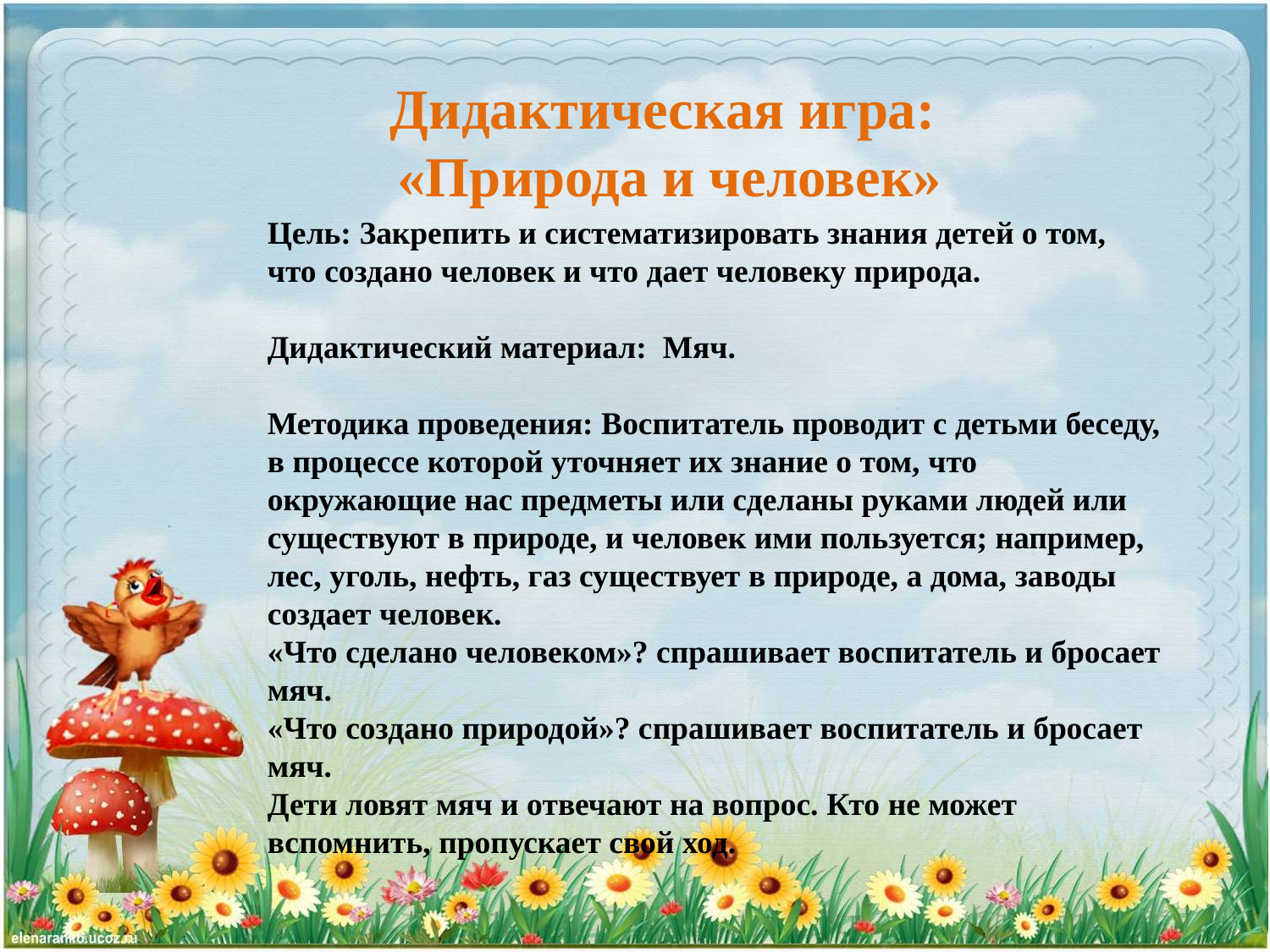

Дидактическая игра:
«Природа и человек»

Цель: Закрепить и систематизировать знания детей о том, что создано человек и что дает человеку природа.

Дидактический материал:  Мяч.

Методика проведения: Воспитатель проводит с детьми беседу, в процессе которой уточняет их знание о том, что окружающие нас предметы или сделаны руками людей или существуют в природе, и человек ими пользуется; например, лес, уголь, нефть, газ существует в природе, а дома, заводы создает человек.
«Что сделано человеком»? спрашивает воспитатель и бросает мяч.
«Что создано природой»? спрашивает воспитатель и бросает мяч.
Дети ловят мяч и отвечают на вопрос. Кто не может вспомнить, пропускает свой ход.